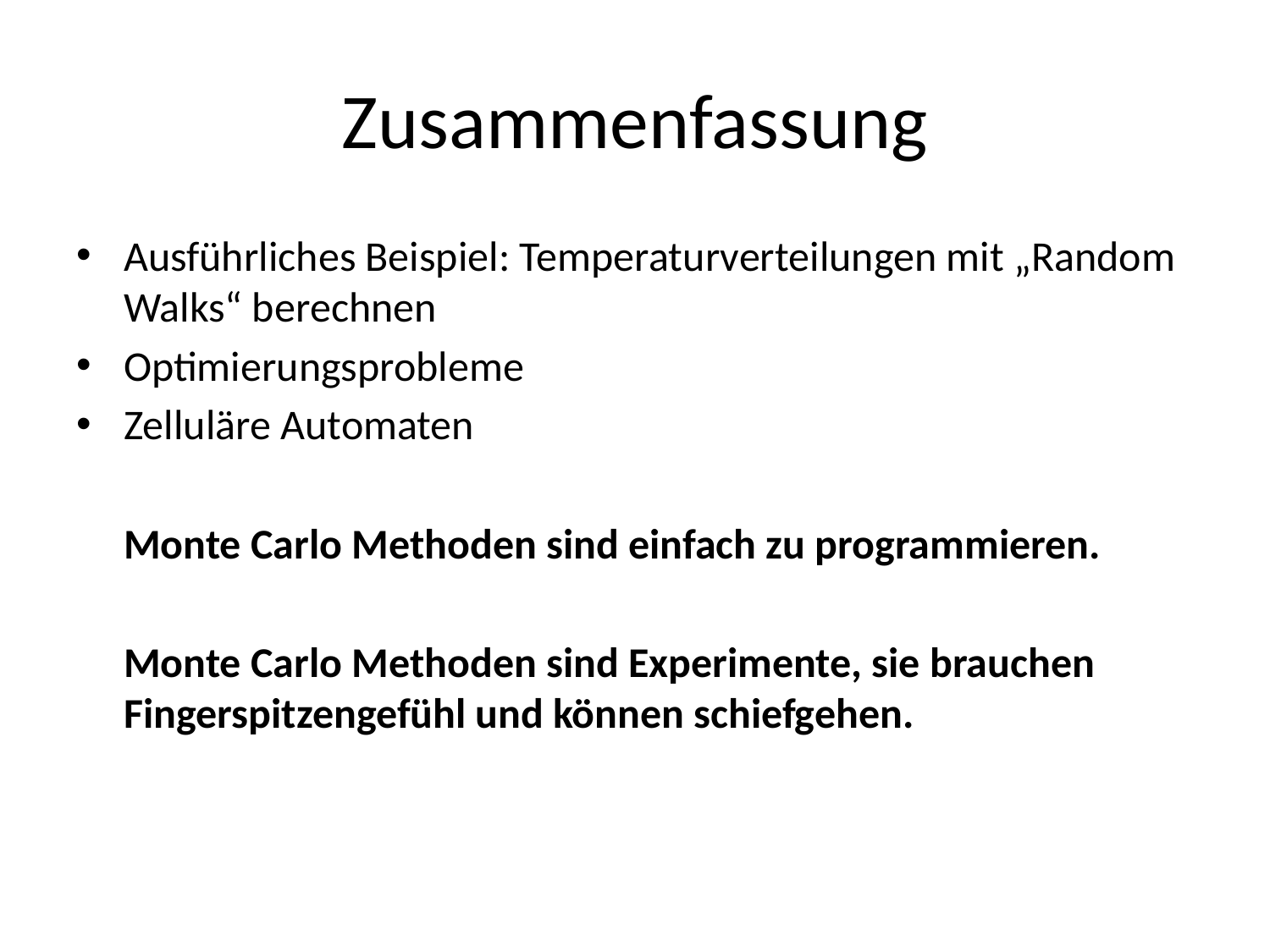

# Zusammenfassung
Ausführliches Beispiel: Temperaturverteilungen mit „Random Walks“ berechnen
Optimierungsprobleme
Zelluläre Automaten

     Monte Carlo Methoden sind einfach zu programmieren.

     Monte Carlo Methoden sind Experimente, sie brauchen Fingerspitzengefühl und können schiefgehen.